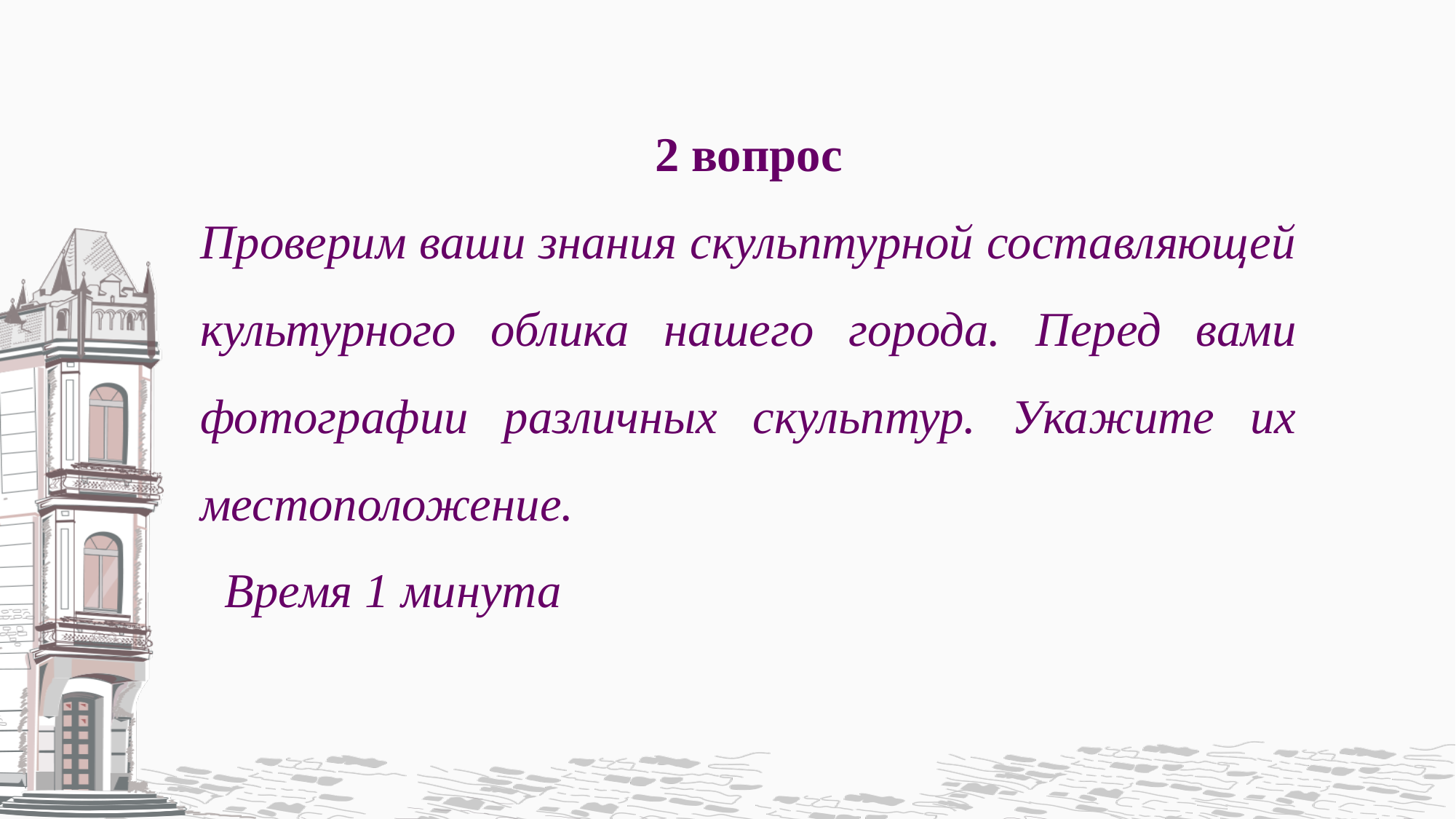

2 вопрос
Проверим ваши знания скульптурной составляющей культурного облика нашего города. Перед вами фотографии различных скульптур. Укажите их местоположение.
  Время 1 минута